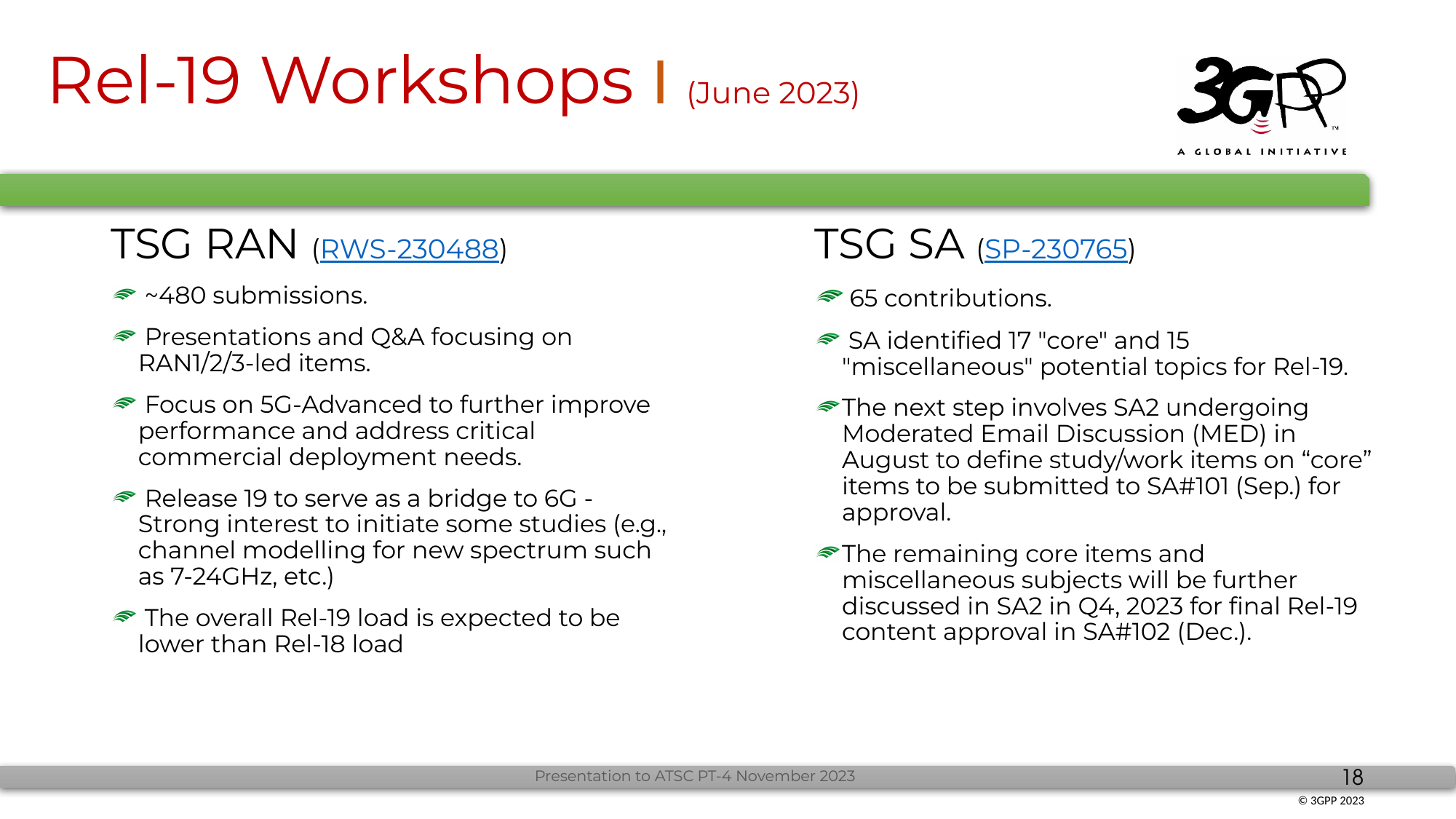

# Rel-19 Workshops I (June 2023)
TSG RAN (RWS-230488)
 ~480 submissions.
 Presentations and Q&A focusing on RAN1/2/3-led items.
 Focus on 5G-Advanced to further improve performance and address critical commercial deployment needs.
 Release 19 to serve as a bridge to 6G - Strong interest to initiate some studies (e.g., channel modelling for new spectrum such as 7-24GHz, etc.)
 The overall Rel-19 load is expected to be lower than Rel-18 load

TSG SA (SP-230765)
 65 contributions.
 SA identified 17 "core" and 15 "miscellaneous" potential topics for Rel-19.
The next step involves SA2 undergoing Moderated Email Discussion (MED) in August to define study/work items on “core” items to be submitted to SA#101 (Sep.) for approval.
The remaining core items and miscellaneous subjects will be further discussed in SA2 in Q4, 2023 for final Rel-19 content approval in SA#102 (Dec.).